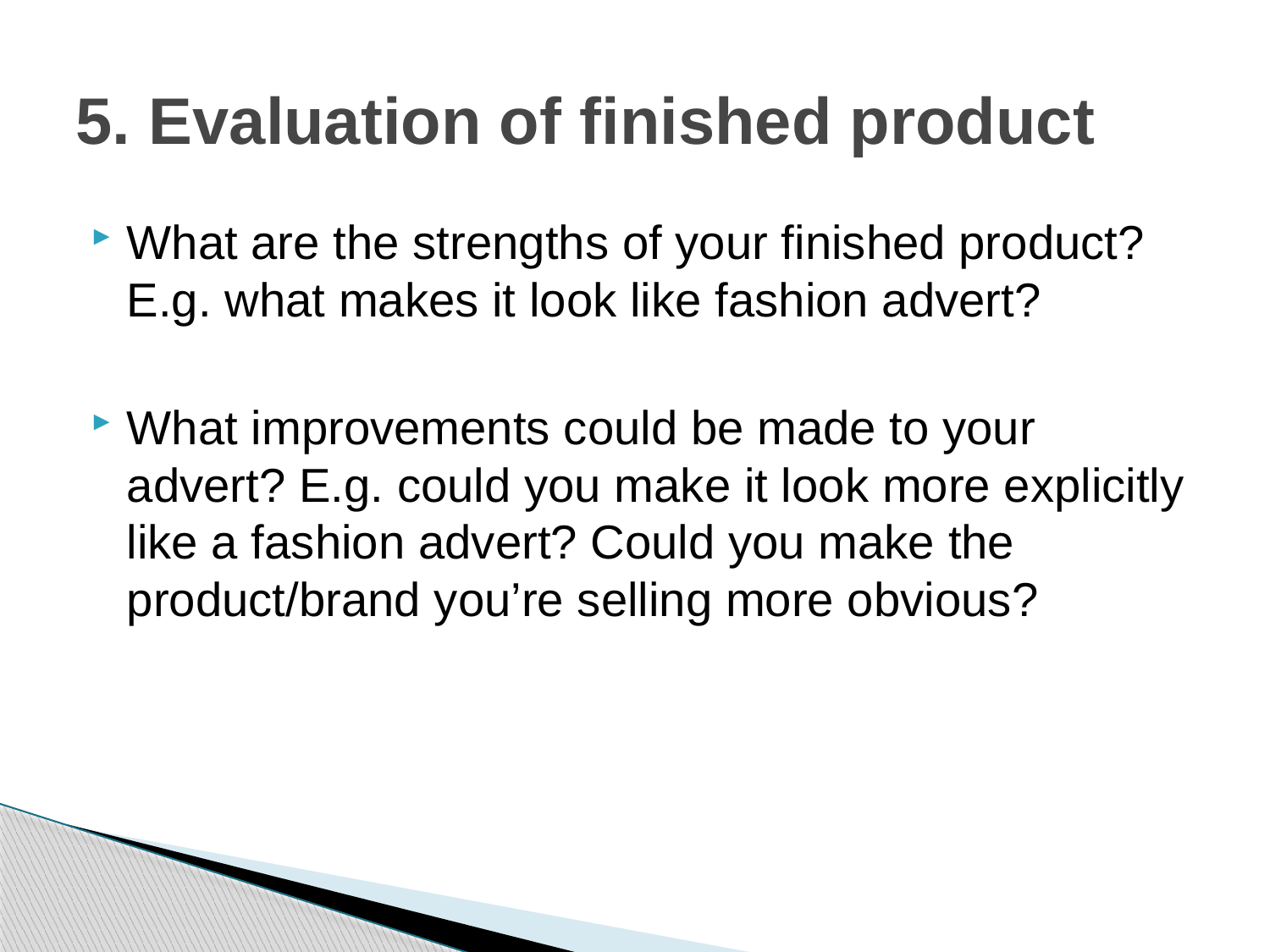

# 5. Evaluation of finished product
What are the strengths of your finished product? E.g. what makes it look like fashion advert?

What improvements could be made to your advert? E.g. could you make it look more explicitly like a fashion advert? Could you make the product/brand you’re selling more obvious?